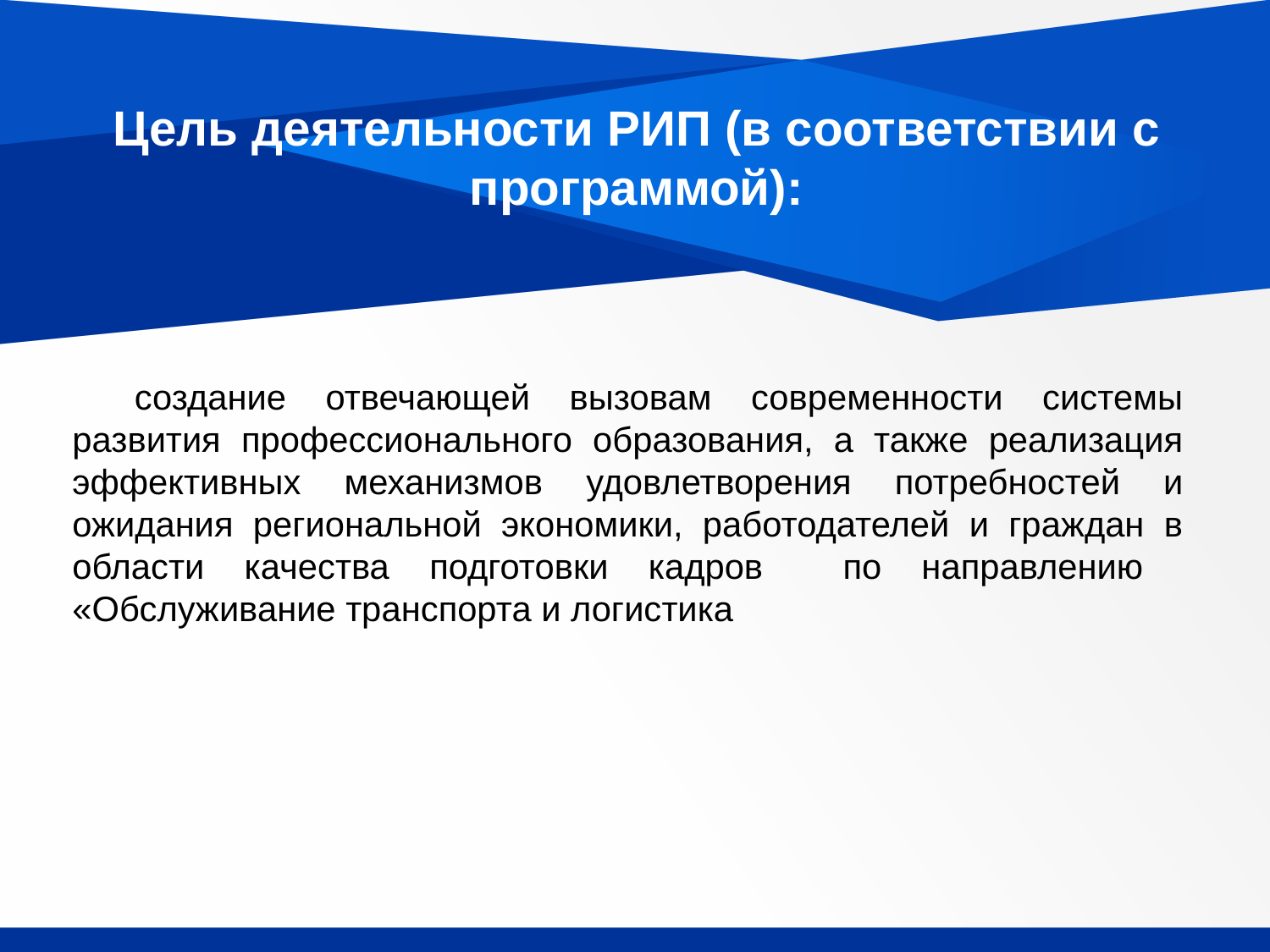

# Цель деятельности РИП (в соответствии с программой):
создание отвечающей вызовам современности системы развития профессионального образования, а также реализация эффективных механизмов удовлетворения потребностей и ожидания региональной экономики, работодателей и граждан в области качества подготовки кадров  по направлению  «Обслуживание транспорта и логистика